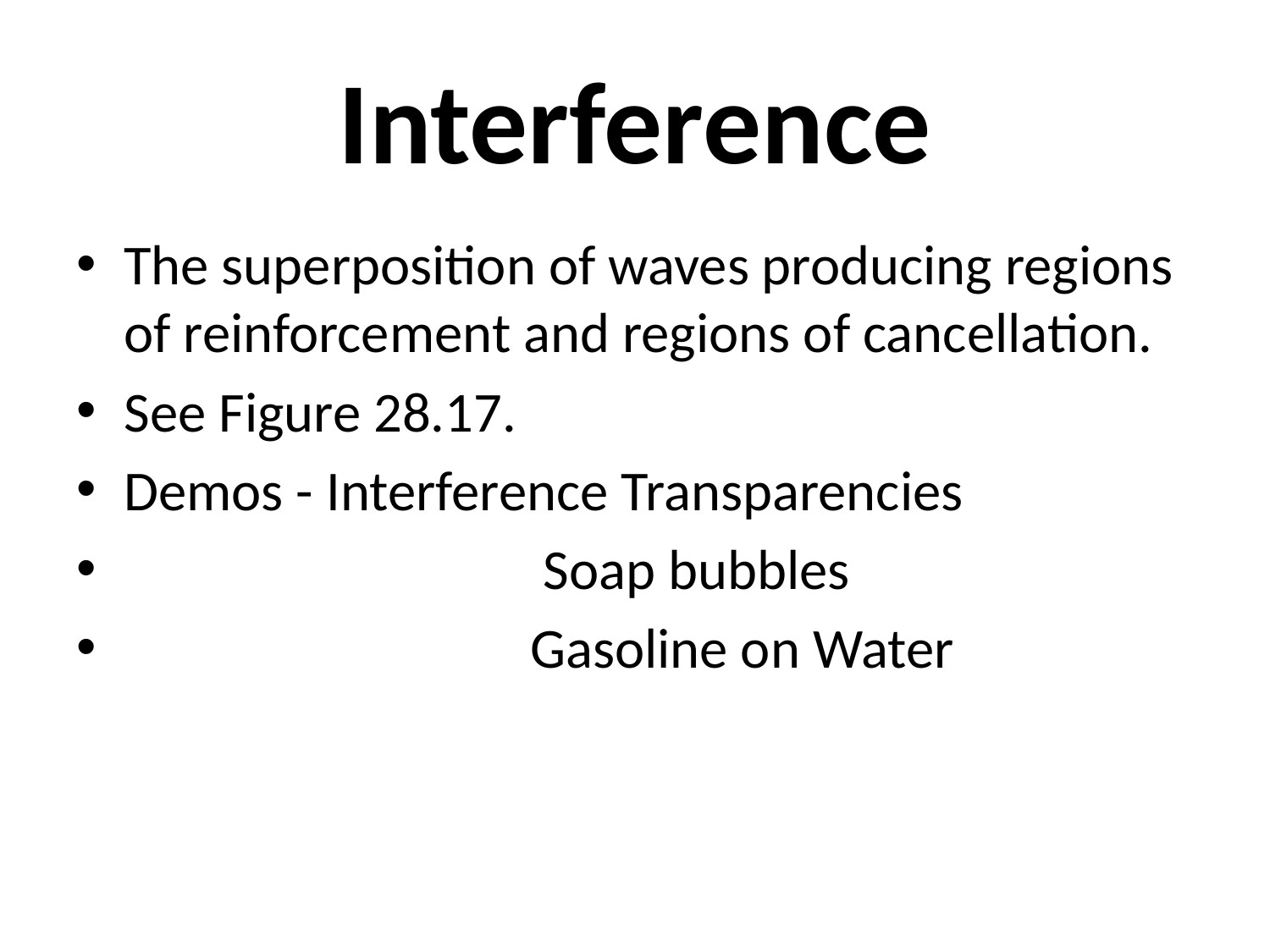

# Interference
The superposition of waves producing regions of reinforcement and regions of cancellation.
See Figure 28.17.
Demos - Interference Transparencies
		   	   Soap bubbles
			  Gasoline on Water